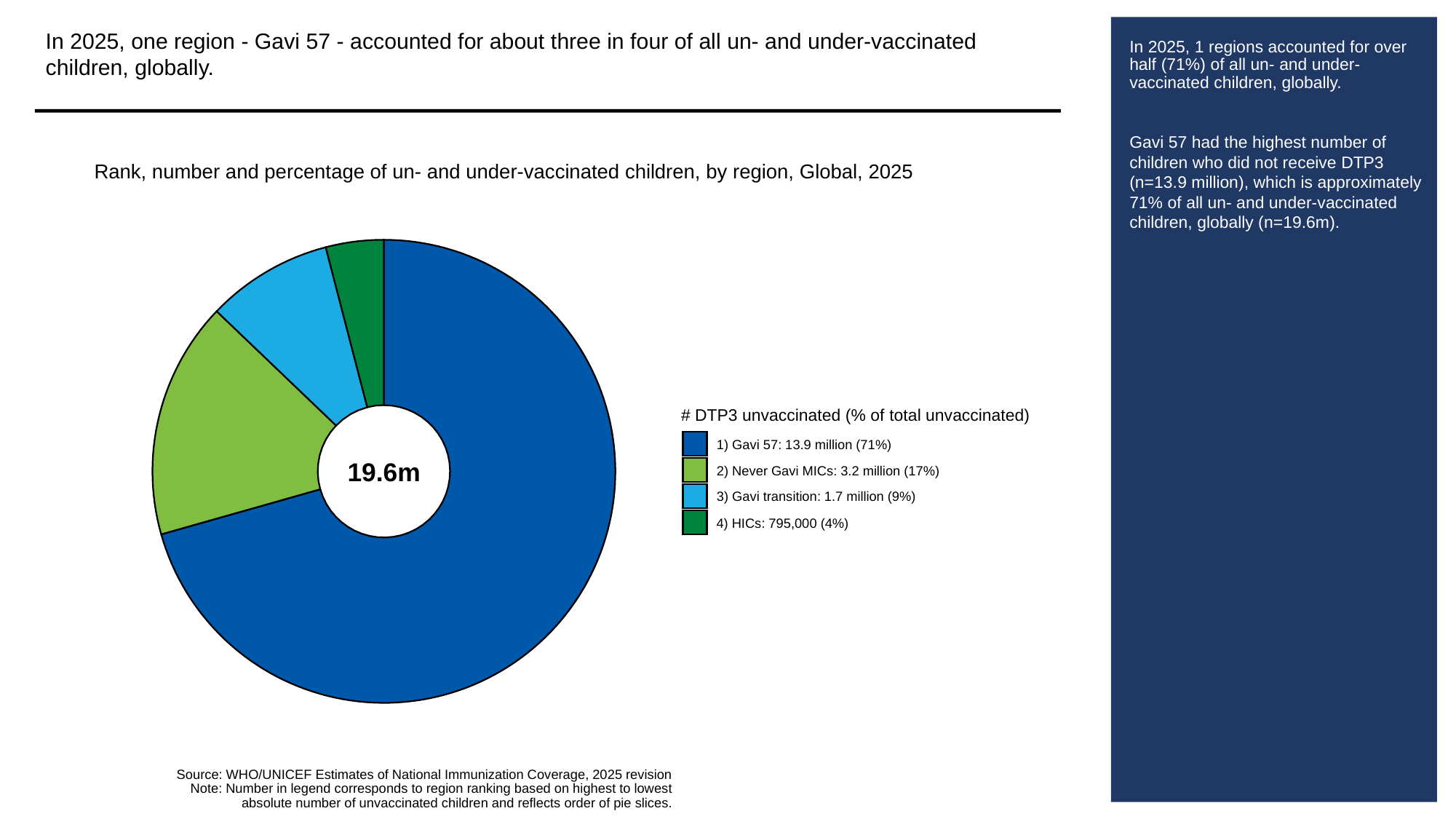

In 2025, one region - Gavi 57 - accounted for about three in four of all un- and under-vaccinated children, globally.
# In 2025, 1 regions accounted for over half (71%) of all un- and under-vaccinated children, globally.

Gavi 57 had the highest number of children who did not receive DTP3 (n=13.9 million), which is approximately 71% of all un- and under-vaccinated children, globally (n=19.6m).

Rank, number and percentage of un- and under-vaccinated children, by region, Global, 2025

# DTP3 unvaccinated (% of total unvaccinated)

1) Gavi 57: 13.9 million (71%)

19.6m
2) Never Gavi MICs: 3.2 million (17%)

3) Gavi transition: 1.7 million (9%)

4) HICs: 795,000 (4%)
Source: WHO/UNICEF Estimates of National Immunization Coverage, 2025 revision
Note: Number in legend corresponds to region ranking based on highest to lowest
absolute number of unvaccinated children and reflects order of pie slices.